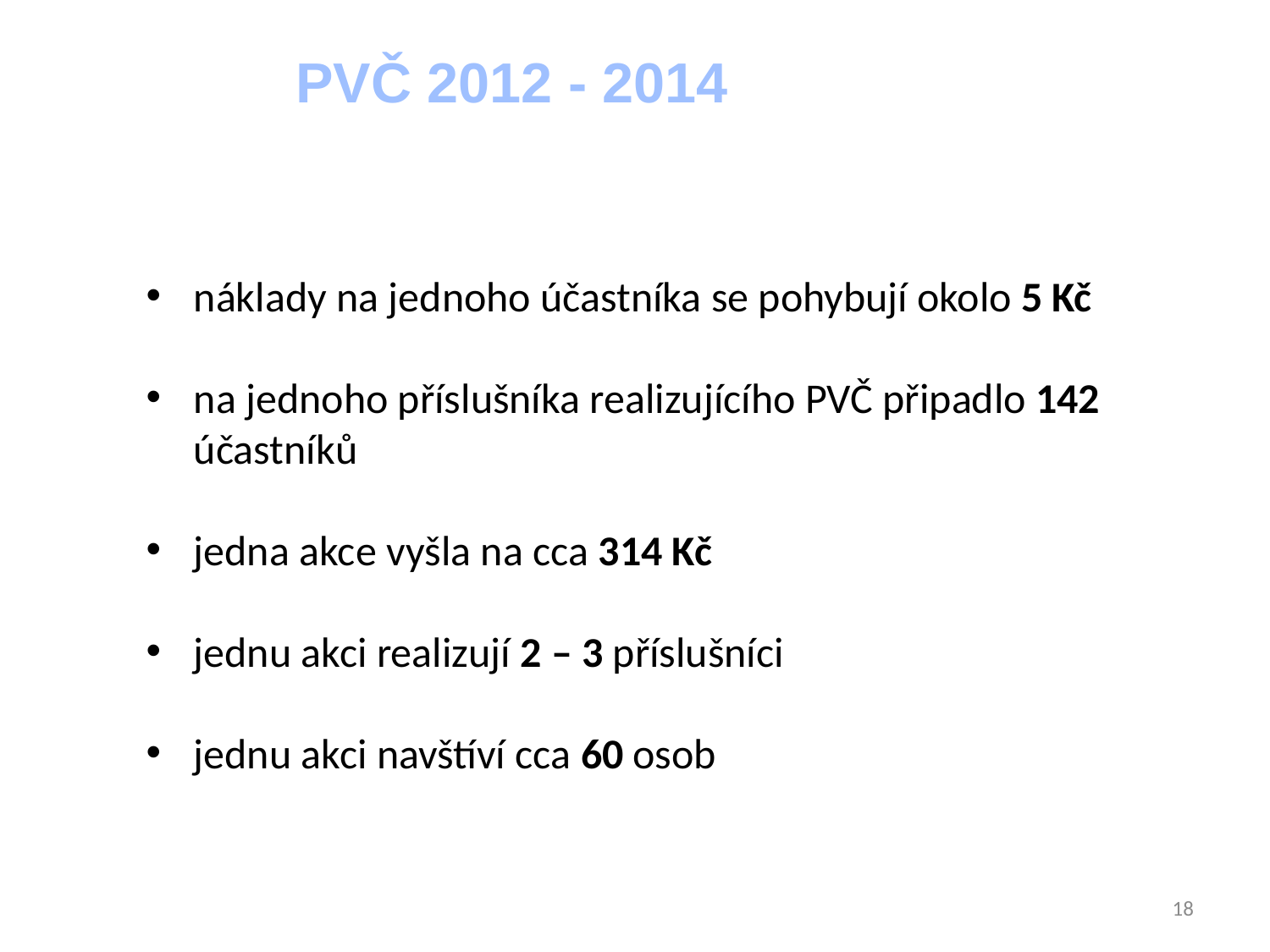

PVČ 2012 - 2014

náklady na jednoho účastníka se pohybují okolo 5 Kč

na jednoho příslušníka realizujícího PVČ připadlo 142 účastníků

jedna akce vyšla na cca 314 Kč

jednu akci realizují 2 – 3 příslušníci

jednu akci navštíví cca 60 osob
18